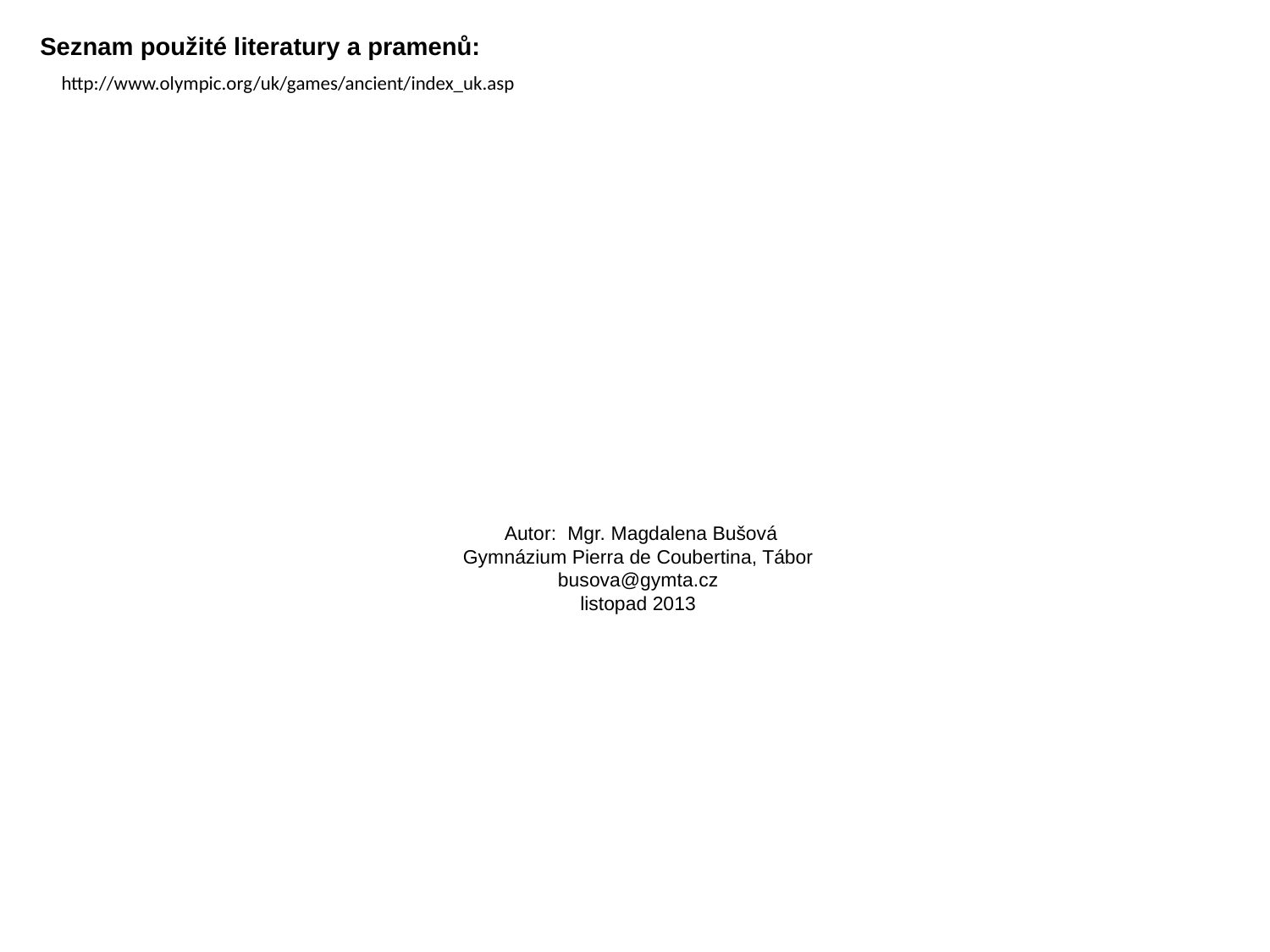

Seznam použité literatury a pramenů:
http://www.olympic.org/uk/games/ancient/index_uk.asp

 Autor:  Mgr. Magdalena Bušová
Gymnázium Pierra de Coubertina, Tábor
busova@gymta.cz
listopad 2013